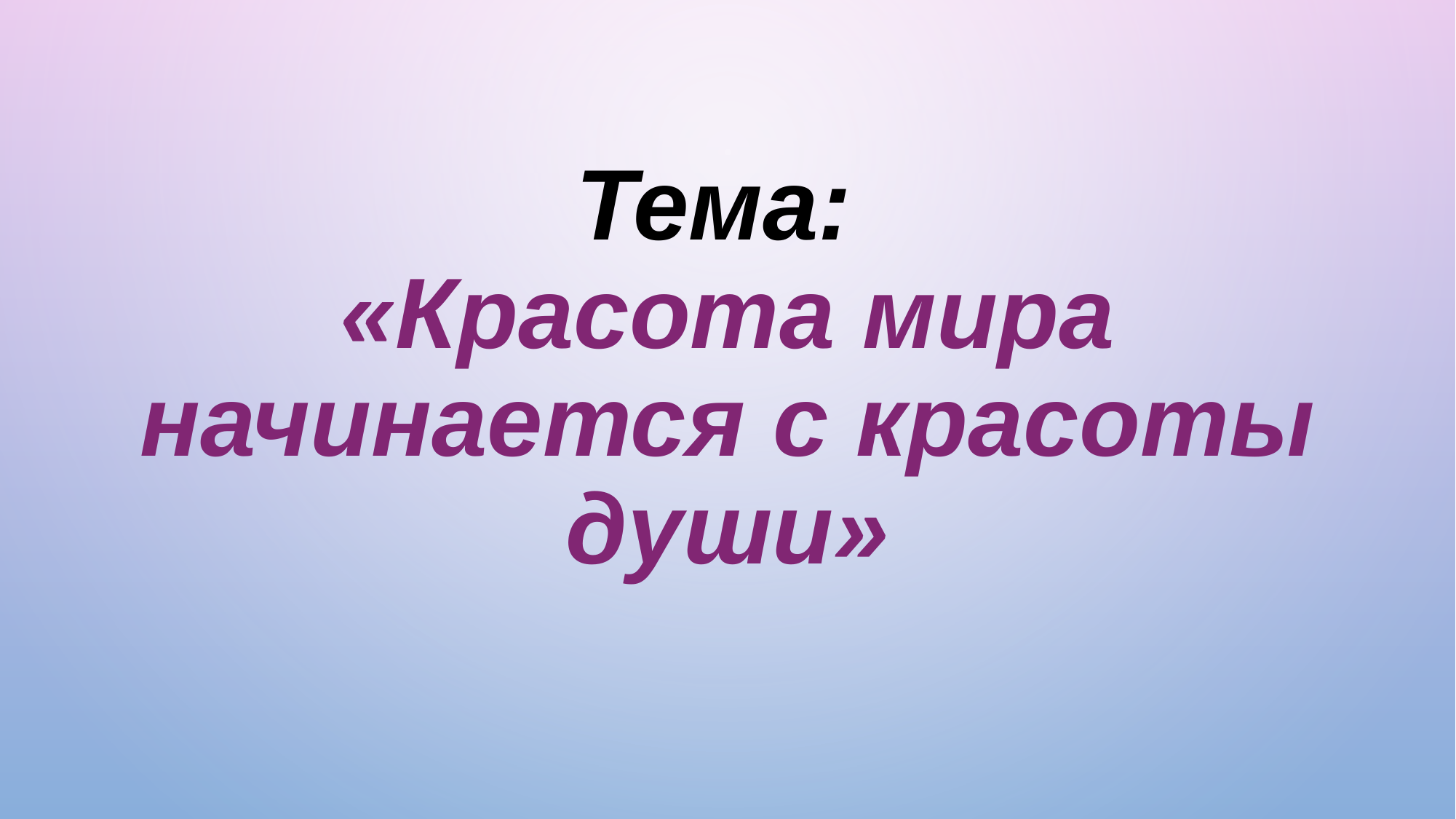

# Тема: «Красота мира начинается с красоты души»